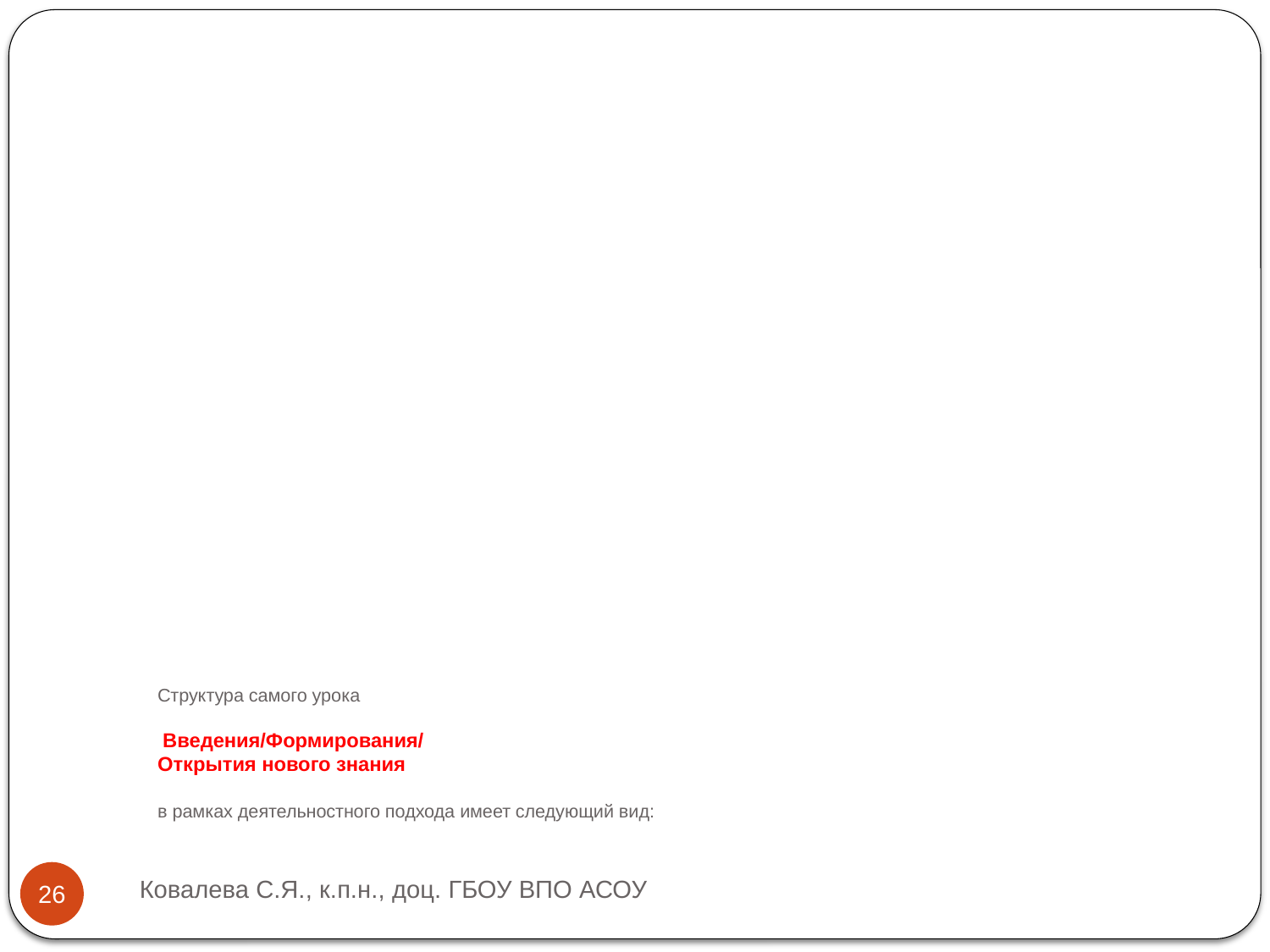

# Структура самого урока Введения/Формирования/ Открытия нового знания в рамках деятельностного подхода имеет следующий вид:
Ковалева С.Я., к.п.н., доц. ГБОУ ВПО АСОУ
26